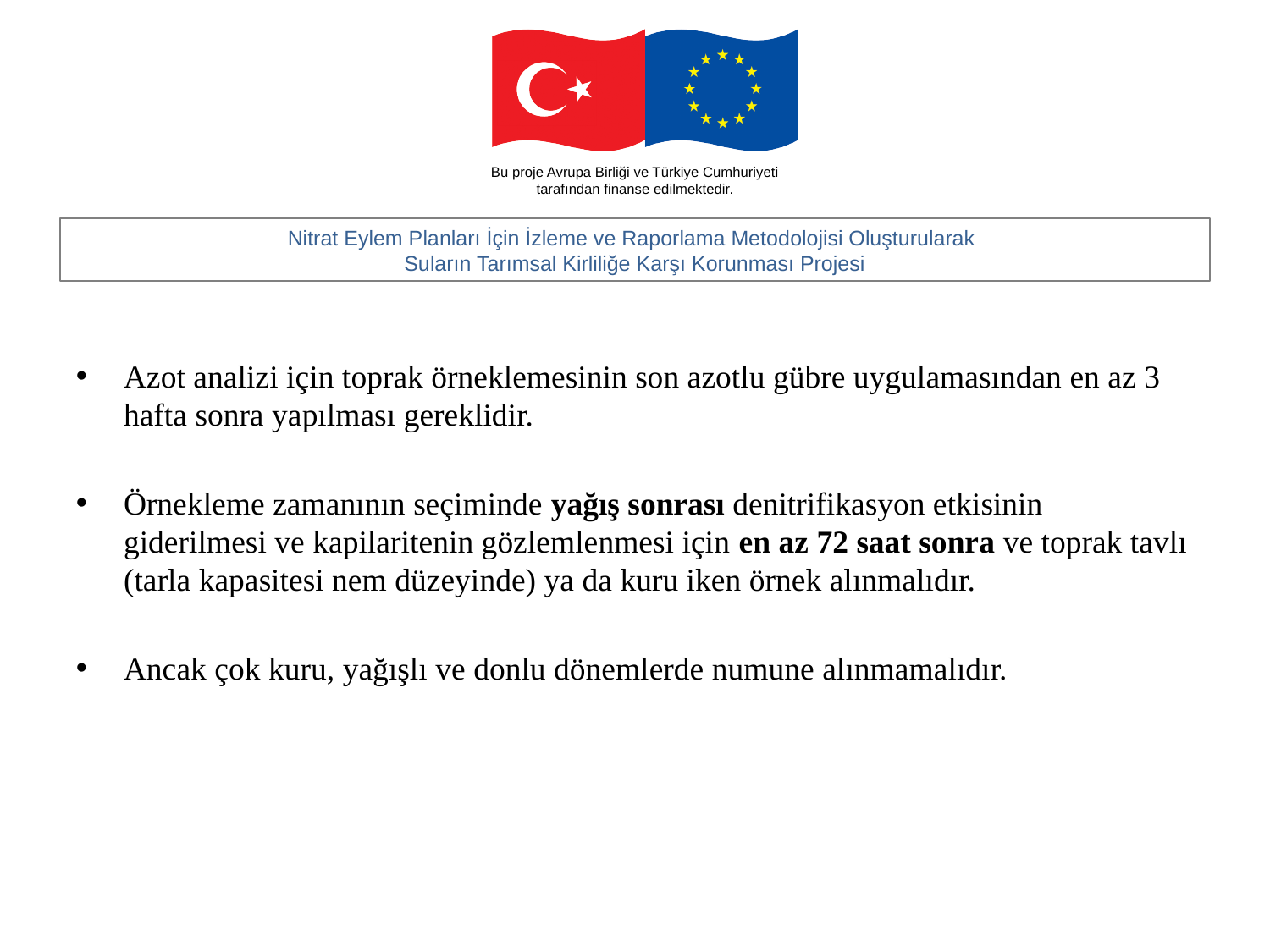

#
Azot analizi için toprak örneklemesinin son azotlu gübre uygulamasından en az 3 hafta sonra yapılması gereklidir.

Örnekleme zamanının seçiminde yağış sonrası denitrifikasyon etkisinin giderilmesi ve kapilaritenin gözlemlenmesi için en az 72 saat sonra ve toprak tavlı (tarla kapasitesi nem düzeyinde) ya da kuru iken örnek alınmalıdır.

Ancak çok kuru, yağışlı ve donlu dönemlerde numune alınmamalıdır.